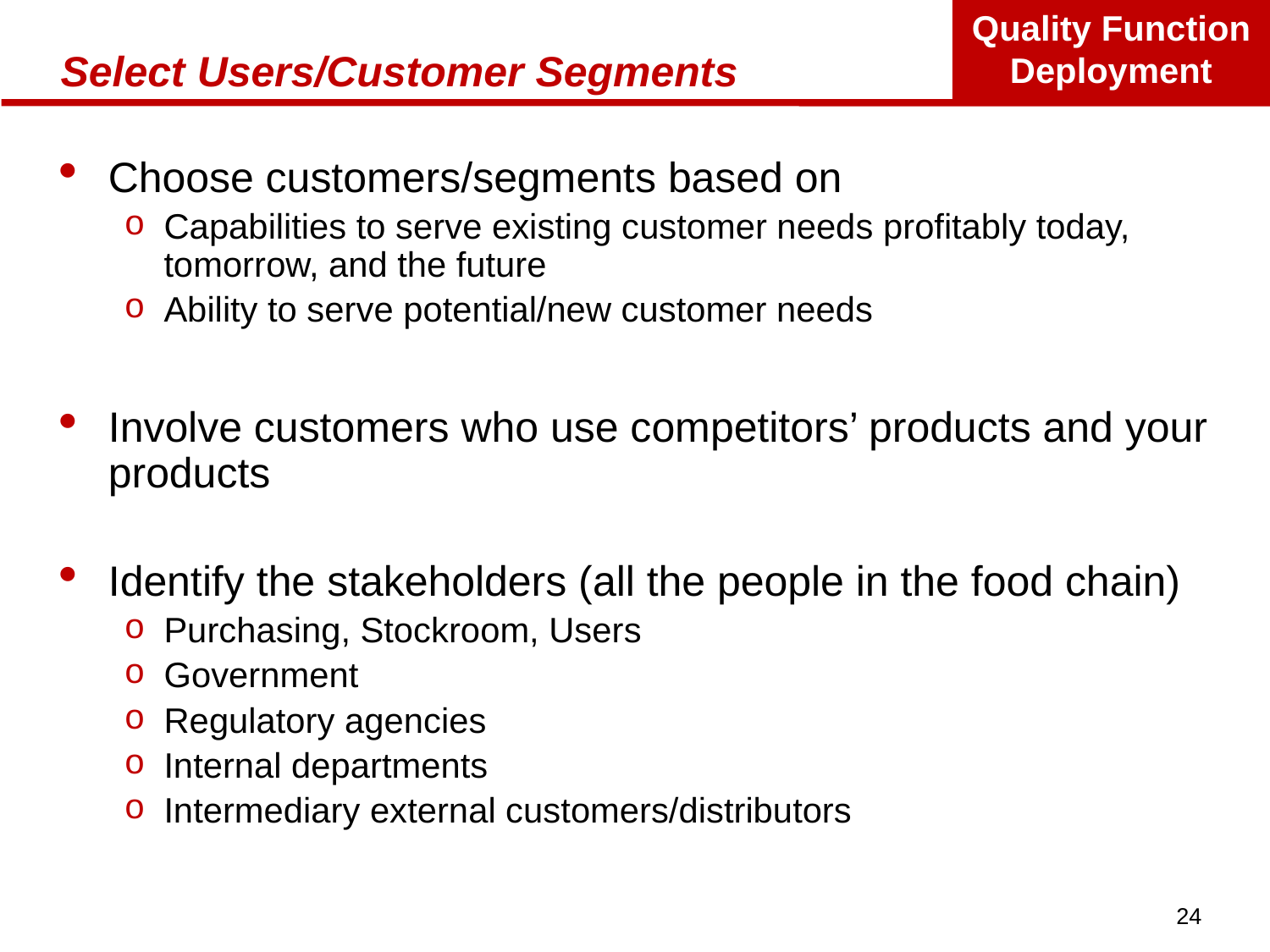

# Select Users/Customer Segments
Choose customers/segments based on
Capabilities to serve existing customer needs profitably today, tomorrow, and the future
Ability to serve potential/new customer needs

Involve customers who use competitors’ products and your products

Identify the stakeholders (all the people in the food chain)
Purchasing, Stockroom, Users
Government
Regulatory agencies
Internal departments
Intermediary external customers/distributors